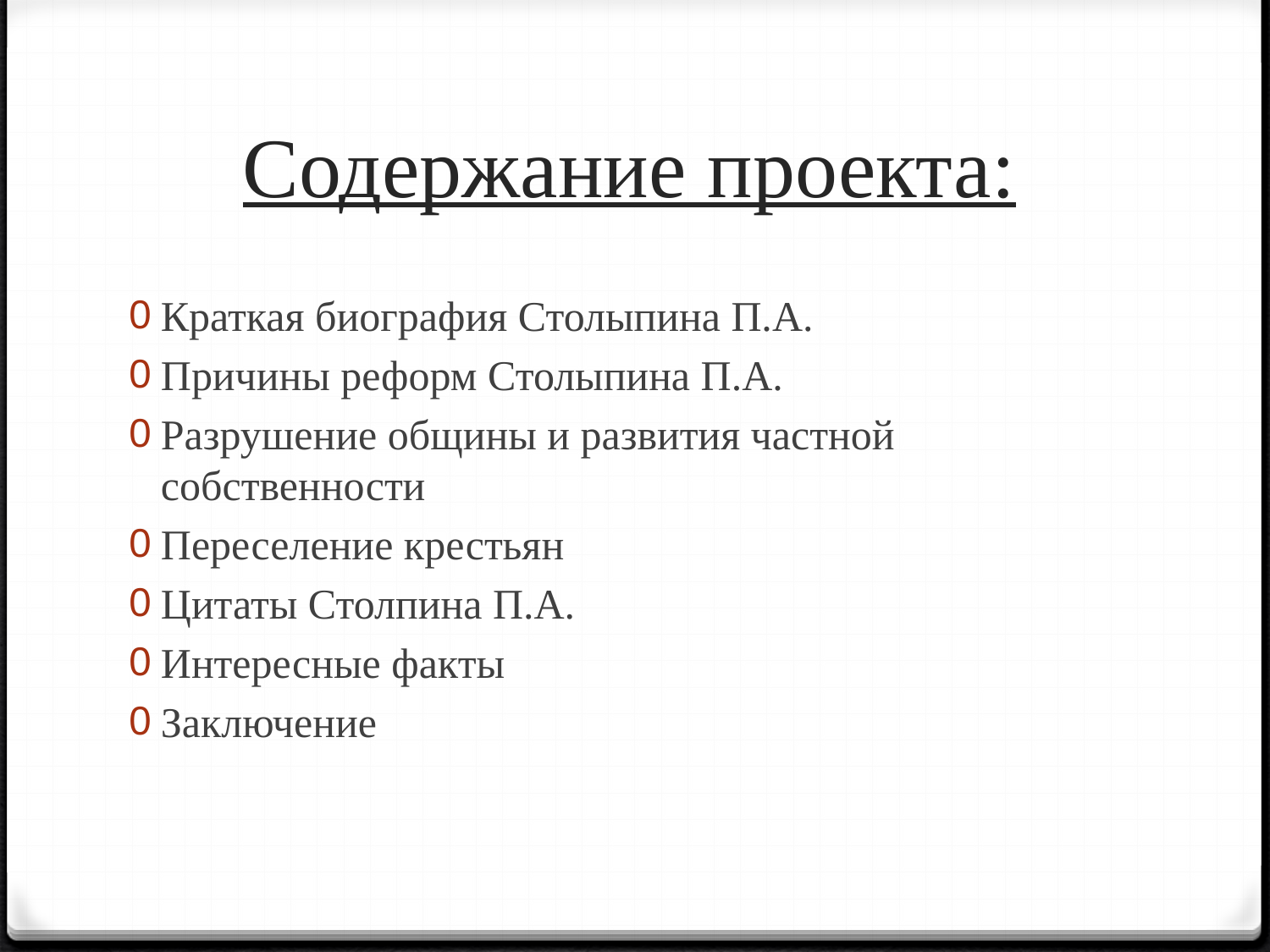

# Содержание проекта:
Краткая биография Столыпина П.А.
Причины реформ Столыпина П.А.
Разрушение общины и развития частной собственности
Переселение крестьян
Цитаты Столпина П.А.
Интересные факты
Заключение